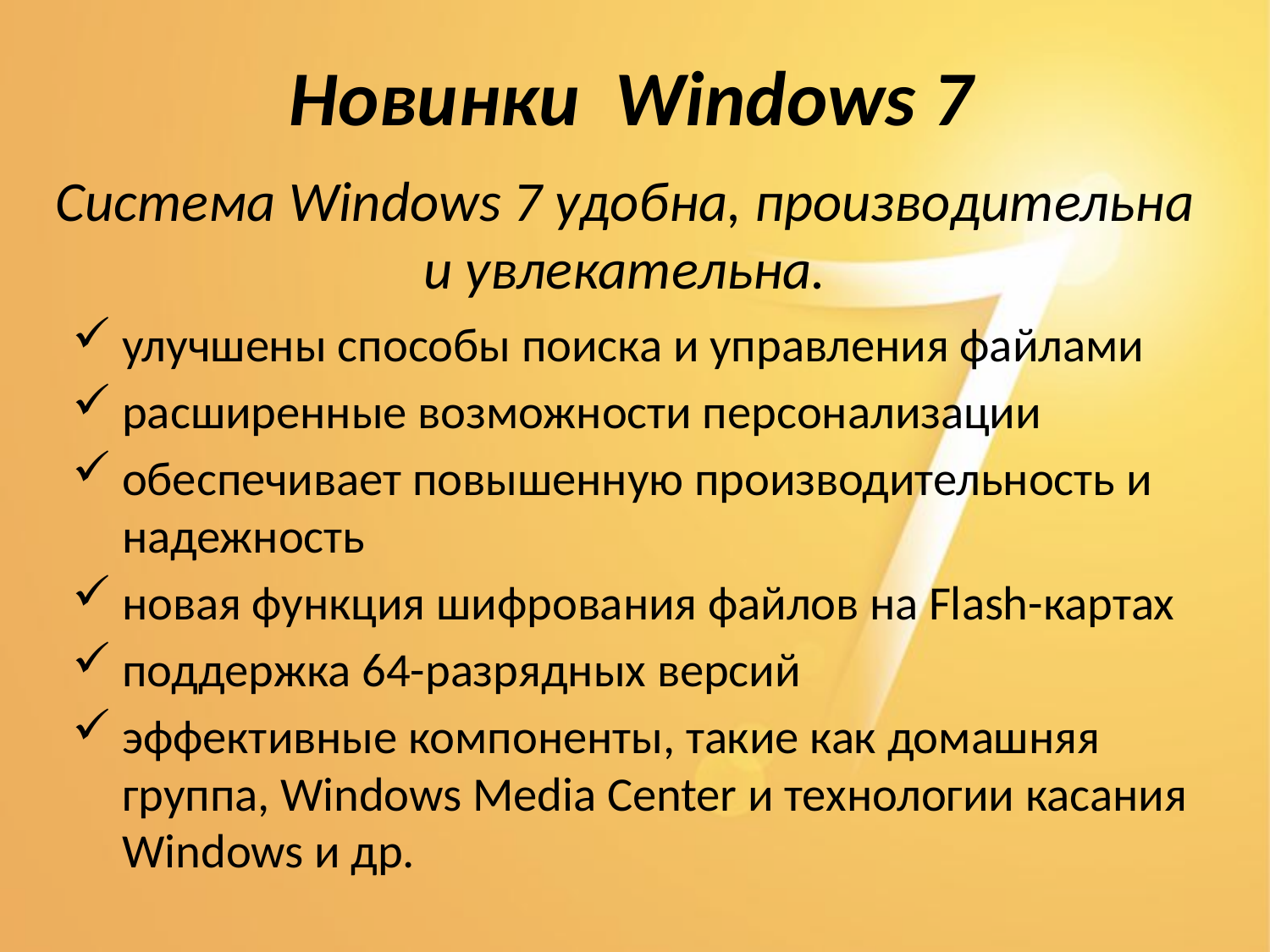

# Новинки  Windows 7
Система Windows 7 удобна, производительна и увлекательна.
улучшены способы поиска и управления файлами
расширенные возможности персонализации
обеспечивает повышенную производительность и надежность
новая функция шифрования файлов на Flash-картах
поддержка 64-разрядных версий
эффективные компоненты, такие как домашняя группа, Windows Media Center и технологии касания Windows и др.